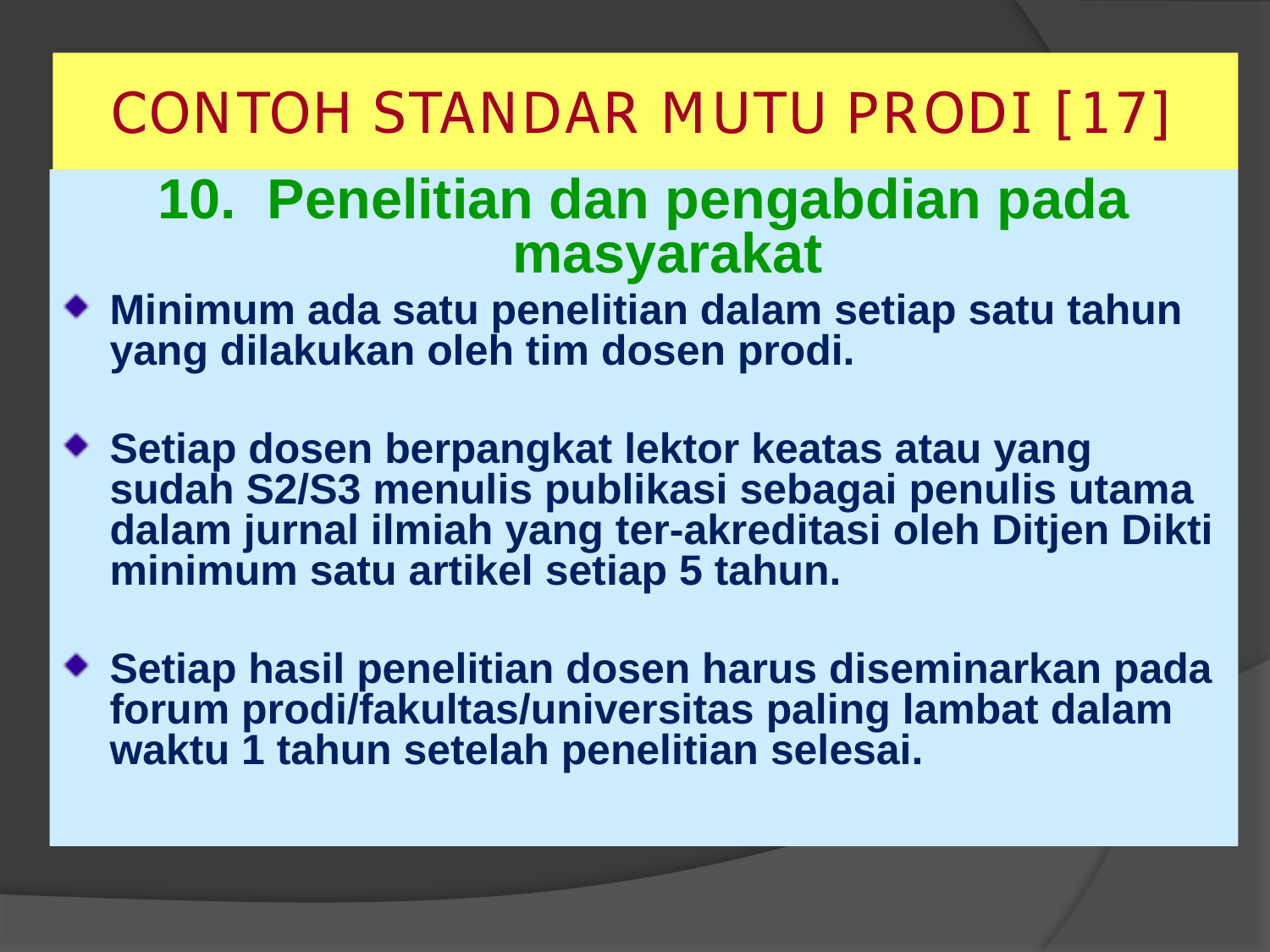

CONTOH STANDAR MUTU PRODI [17]
10.  Penelitian dan pengabdian pada masyarakat
Minimum ada satu penelitian dalam setiap satu tahun yang dilakukan oleh tim dosen prodi.

Setiap dosen berpangkat lektor keatas atau yang sudah S2/S3 menulis publikasi sebagai penulis utama dalam jurnal ilmiah yang ter-akreditasi oleh Ditjen Dikti minimum satu artikel setiap 5 tahun.

Setiap hasil penelitian dosen harus diseminarkan pada forum prodi/fakultas/universitas paling lambat dalam waktu 1 tahun setelah penelitian selesai.